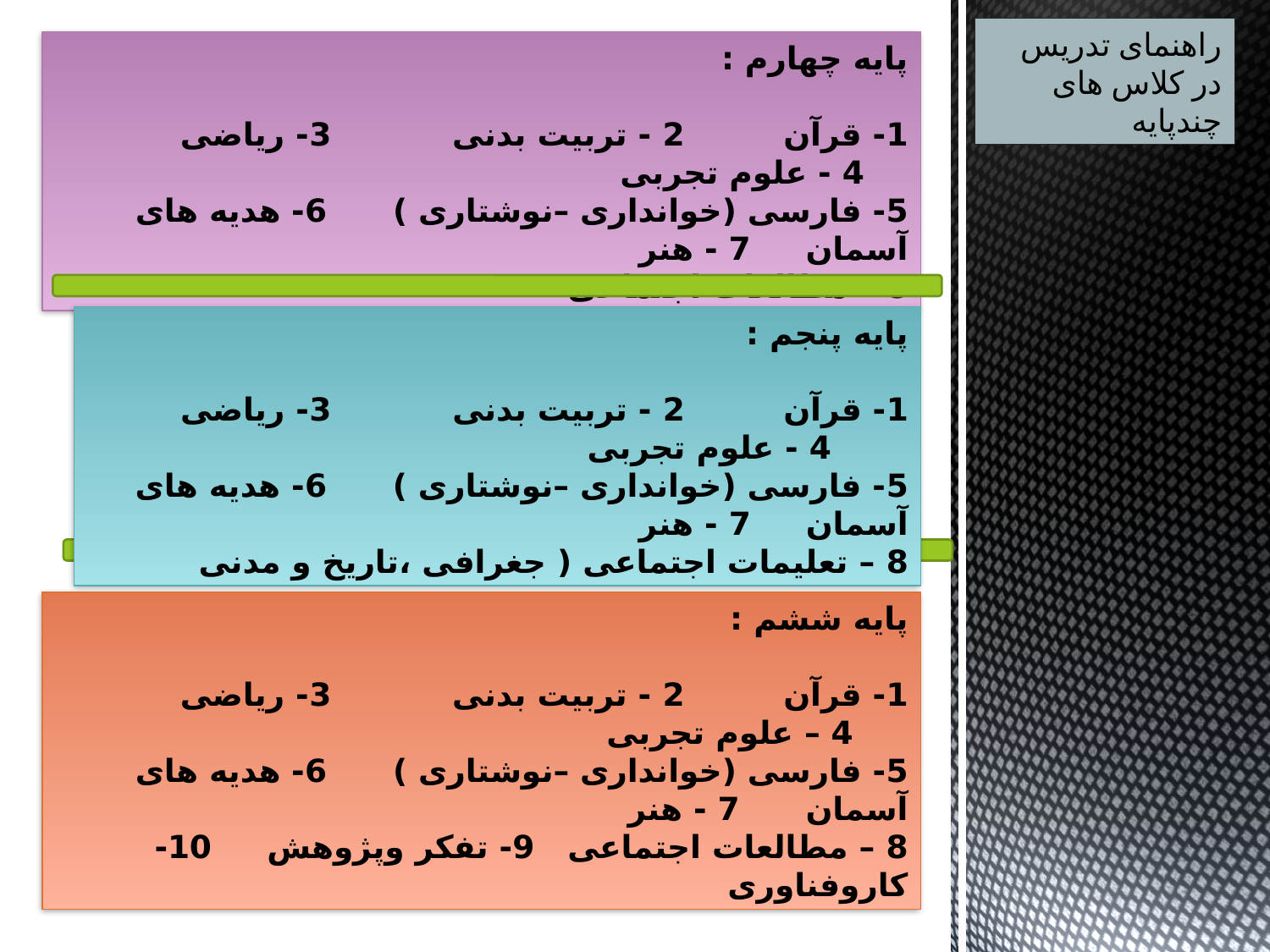

راهنمای تدریس در کلاس های چندپایه
پایه چهارم :

1- قرآن         2 - تربیت بدنی           3- ریاضی                4 - علوم تجربی
5- فارسی (خوانداری –نوشتاری )      6- هدیه های آسمان     7 - هنر
8 – مطالعات اجتماعی

پایه پنجم :

1- قرآن         2 - تربیت بدنی           3- ریاضی                4 - علوم تجربی
5- فارسی (خوانداری –نوشتاری )      6- هدیه های آسمان     7 - هنر
8 – تعلیمات اجتماعی ( جغرافی ،تاریخ و مدنی

پایه ششم :

1- قرآن         2 - تربیت بدنی           3- ریاضی                 4 – علوم تجربی
5- فارسی (خوانداری –نوشتاری )      6- هدیه های آسمان      7 - هنر
8 – مطالعات اجتماعی   9- تفکر وپژوهش     10- کاروفناوری